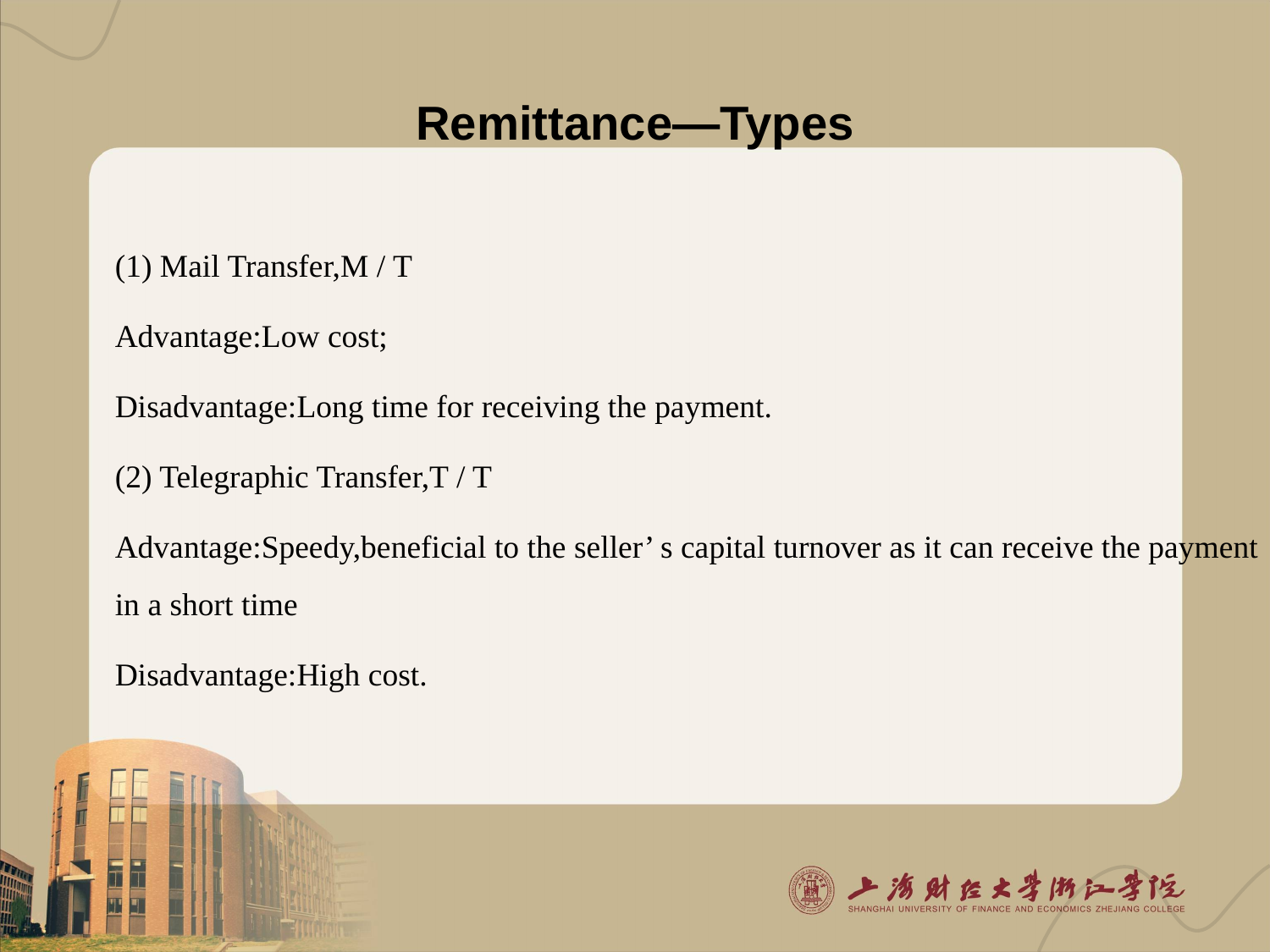

# Remittance—Types
(1) Mail Transfer,M / T
Advantage:Low cost;
Disadvantage:Long time for receiving the payment.
(2) Telegraphic Transfer,T / T
Advantage:Speedy,beneficial to the seller’ s capital turnover as it can receive the payment in a short time
Disadvantage:High cost.